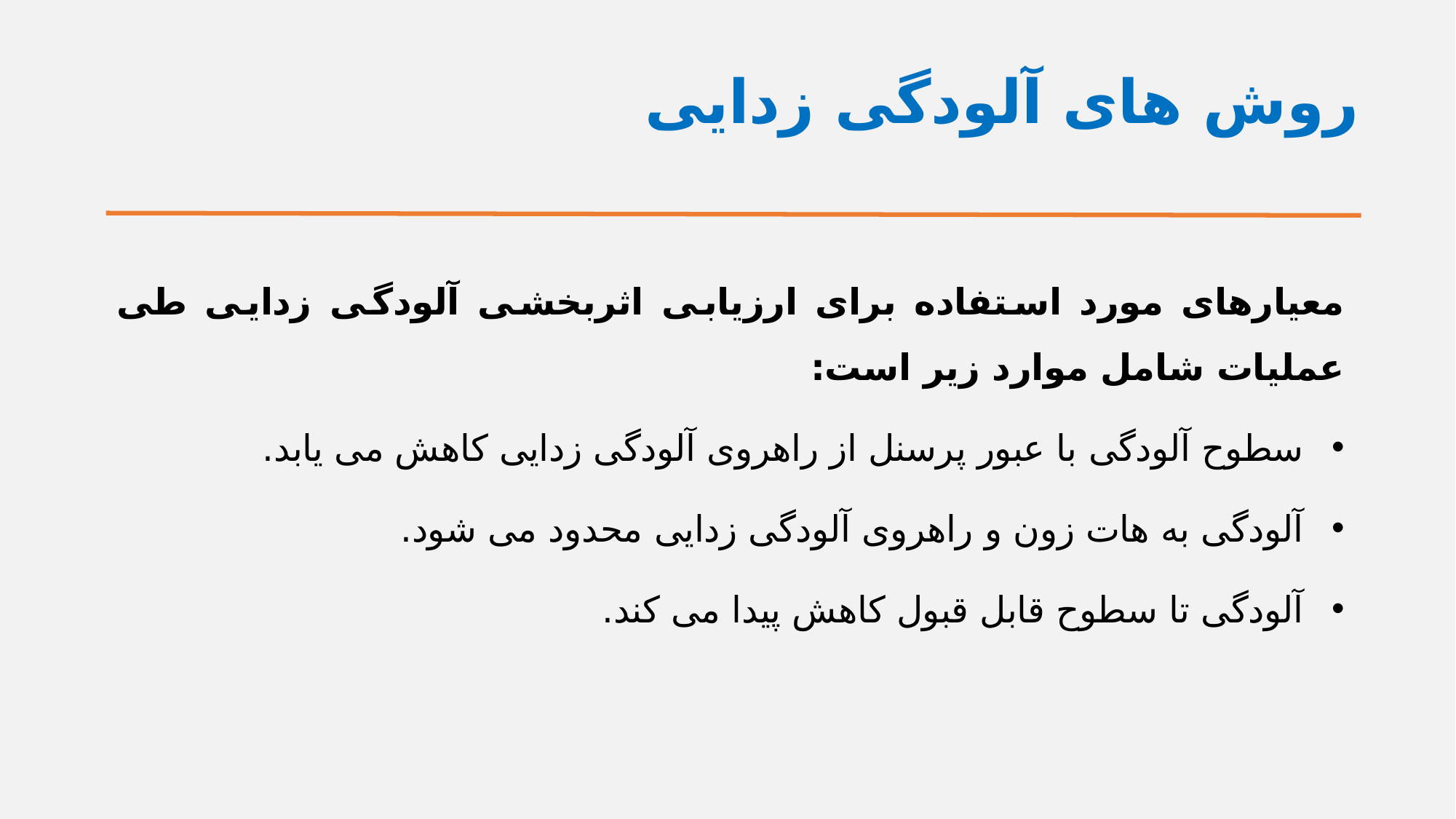

روش های آلودگی زدایی
معیارهای مورد استفاده برای ارزیابی اثربخشی آلودگی زدایی طی عملیات شامل موارد زیر است:
سطوح آلودگی با عبور پرسنل از راهروی آلودگی زدایی کاهش می یابد.
آلودگی به هات زون و راهروی آلودگی زدایی محدود می شود.
آلودگی تا سطوح قابل قبول کاهش پیدا می کند.